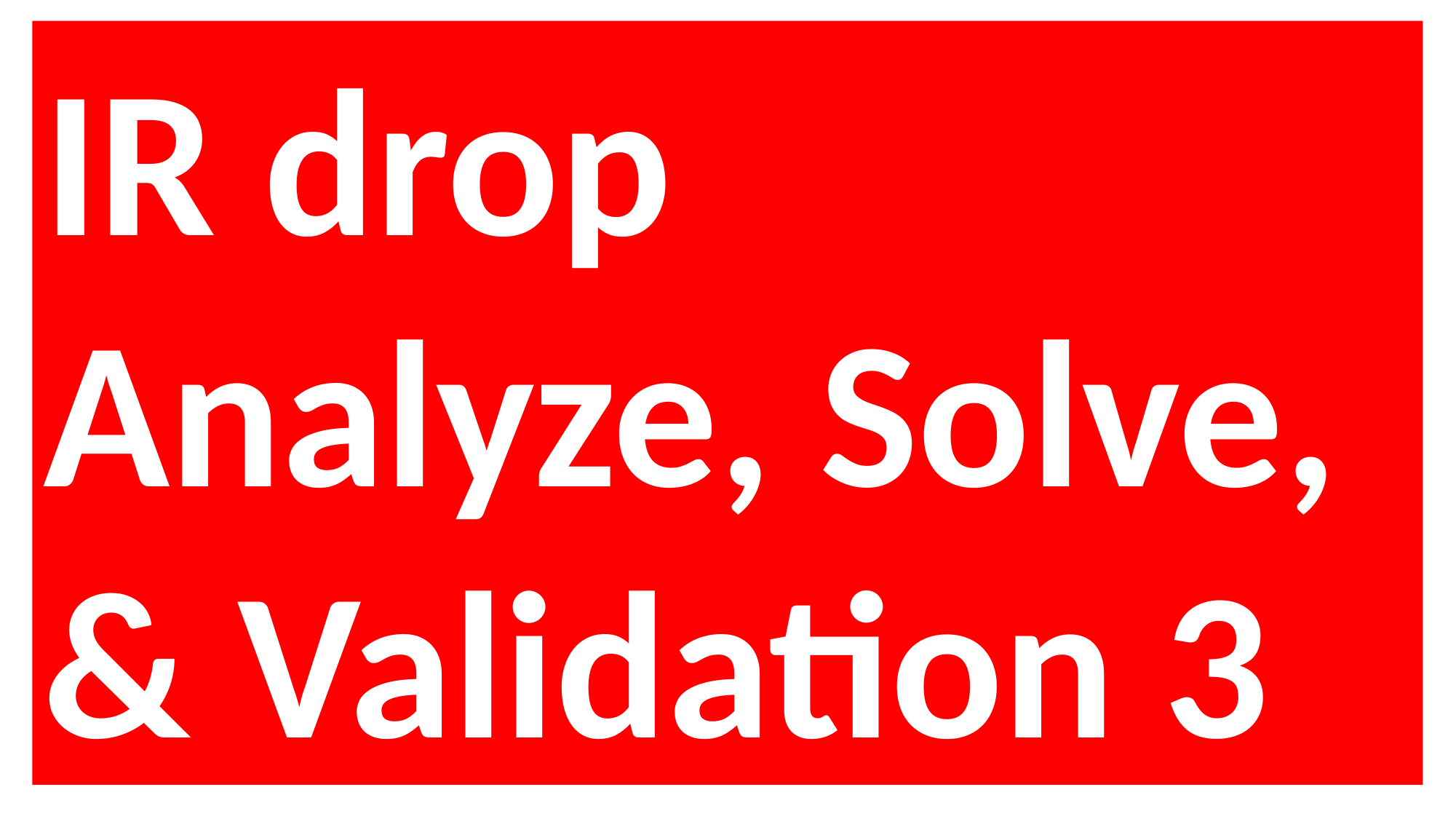

IR drop
Analyze, Solve,
& Validation 3